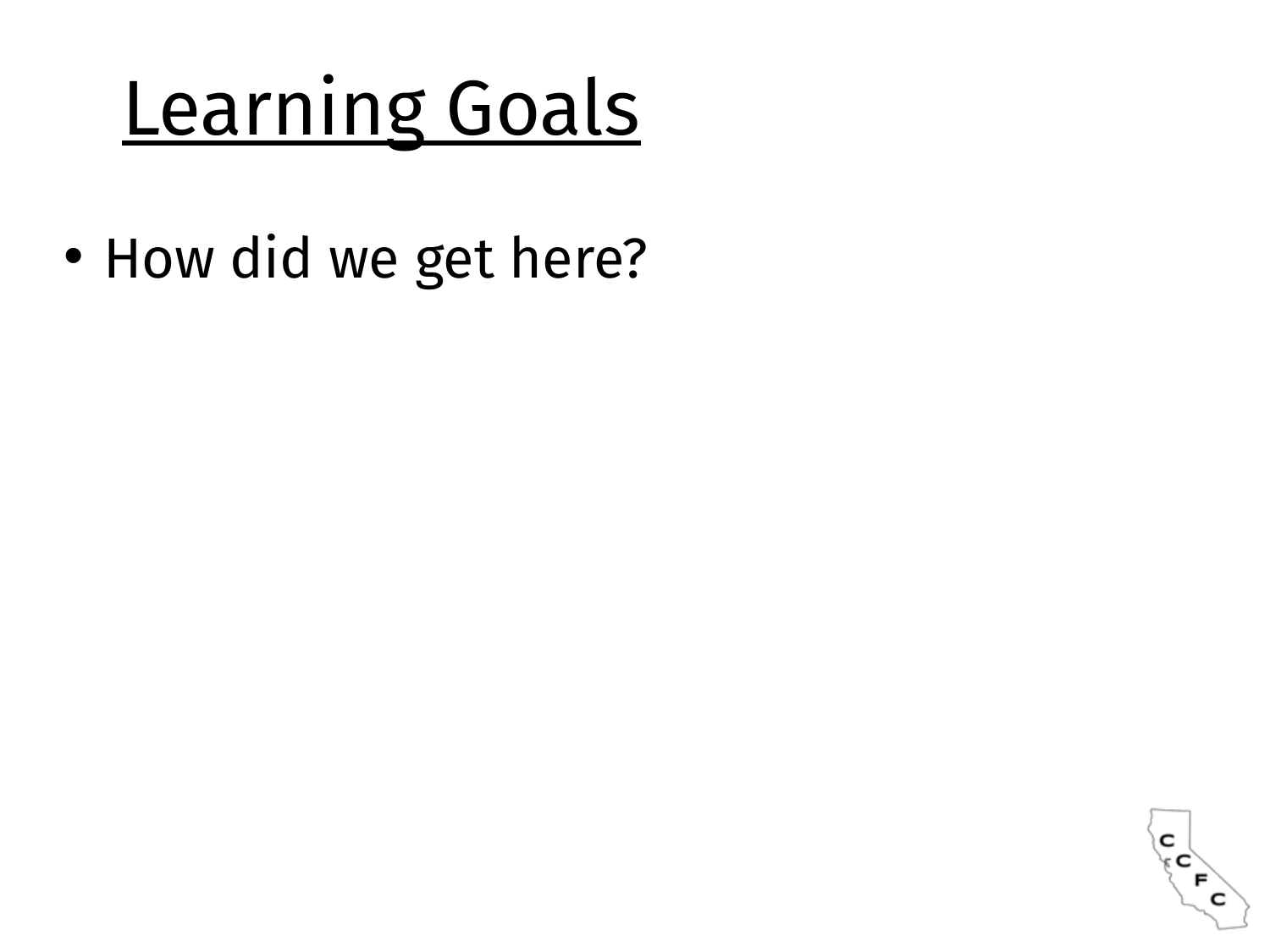

# Learning Goals
How did we get here?